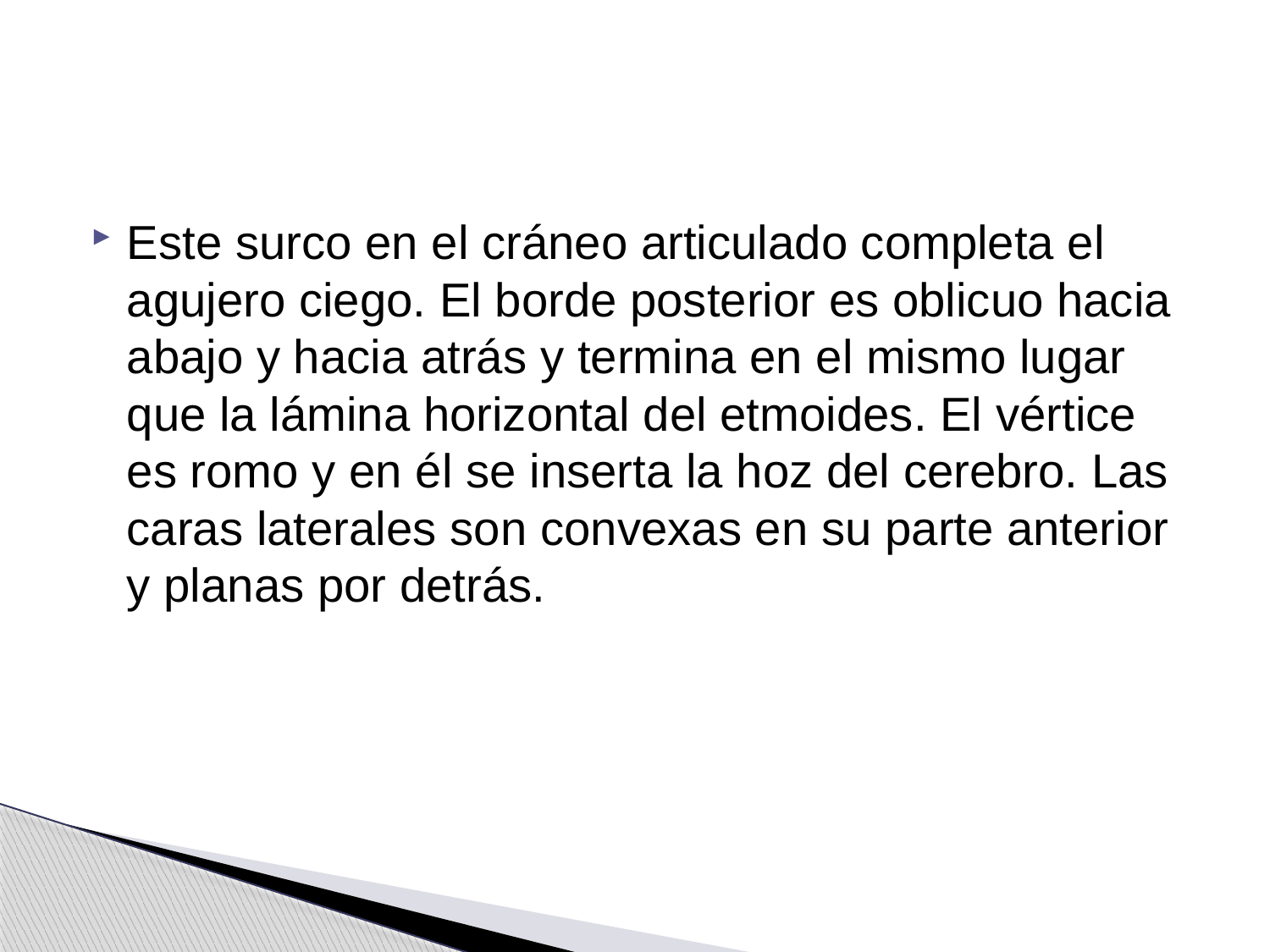

#
Este surco en el cráneo articulado completa el agujero ciego. El borde posterior es oblicuo hacia abajo y hacia atrás y termina en el mismo lugar que la lámina horizontal del etmoides. El vértice es romo y en él se inserta la hoz del cerebro. Las caras laterales son convexas en su parte anterior y planas por detrás.